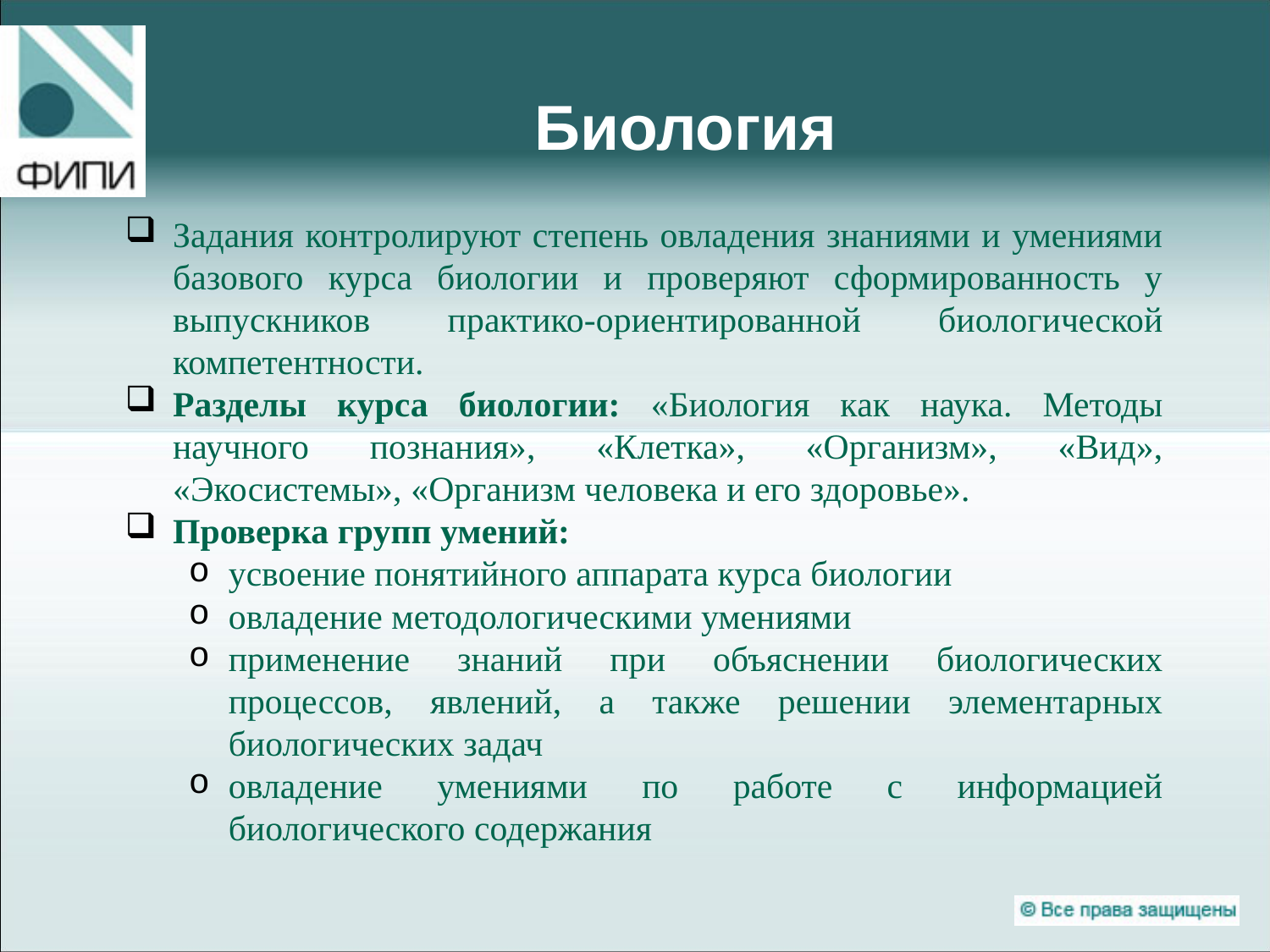

# Биология
Задания контролируют степень овладения знаниями и умениями базового курса биологии и проверяют сформированность у выпускников практико-ориентированной биологической компетентности.
Разделы курса биологии: «Биология как наука. Методы научного познания», «Клетка», «Организм», «Вид», «Экосистемы», «Организм человека и его здоровье».
Проверка групп умений:
усвоение понятийного аппарата курса биологии
овладение методологическими умениями
применение знаний при объяснении биологических процессов, явлений, а также решении элементарных биологических задач
овладение умениями по работе с информацией биологического содержания